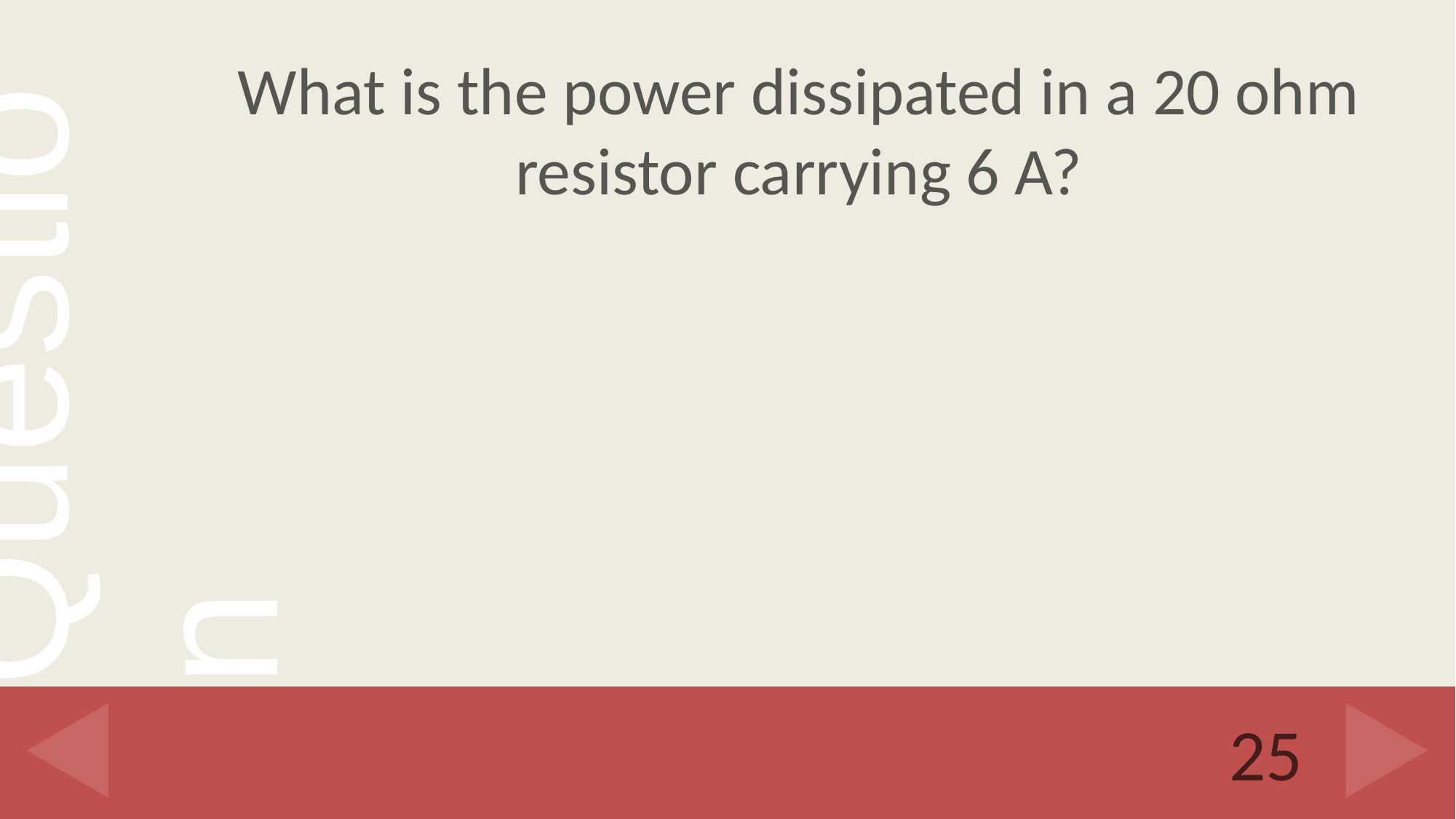

# What is the power dissipated in a 20 ohm resistor carrying 6 A?

25